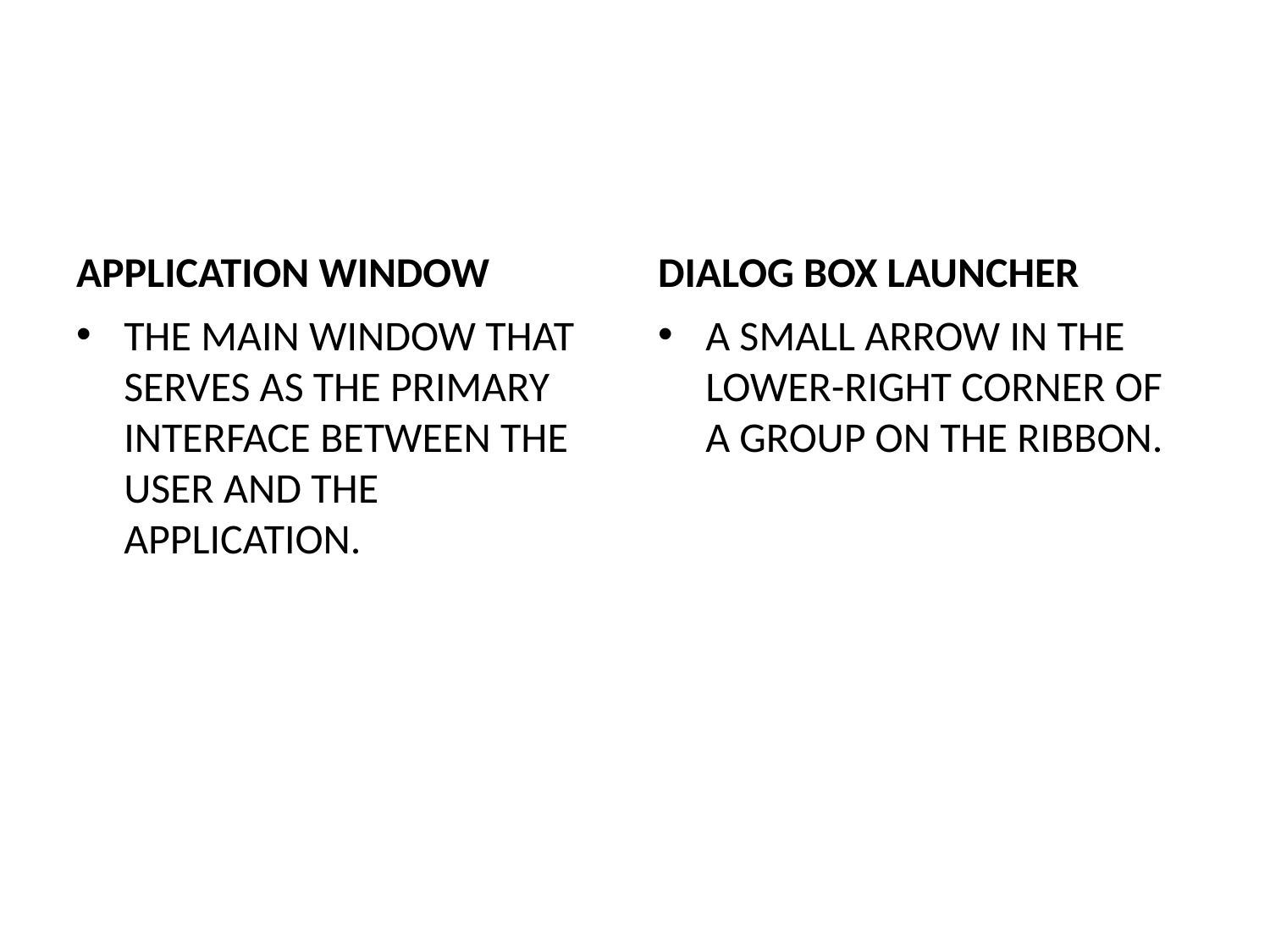

#
APPLICATION WINDOW
DIALOG BOX LAUNCHER
THE MAIN WINDOW THAT SERVES AS THE PRIMARY INTERFACE BETWEEN THE USER AND THE APPLICATION.
A SMALL ARROW IN THE LOWER-RIGHT CORNER OF A GROUP ON THE RIBBON.